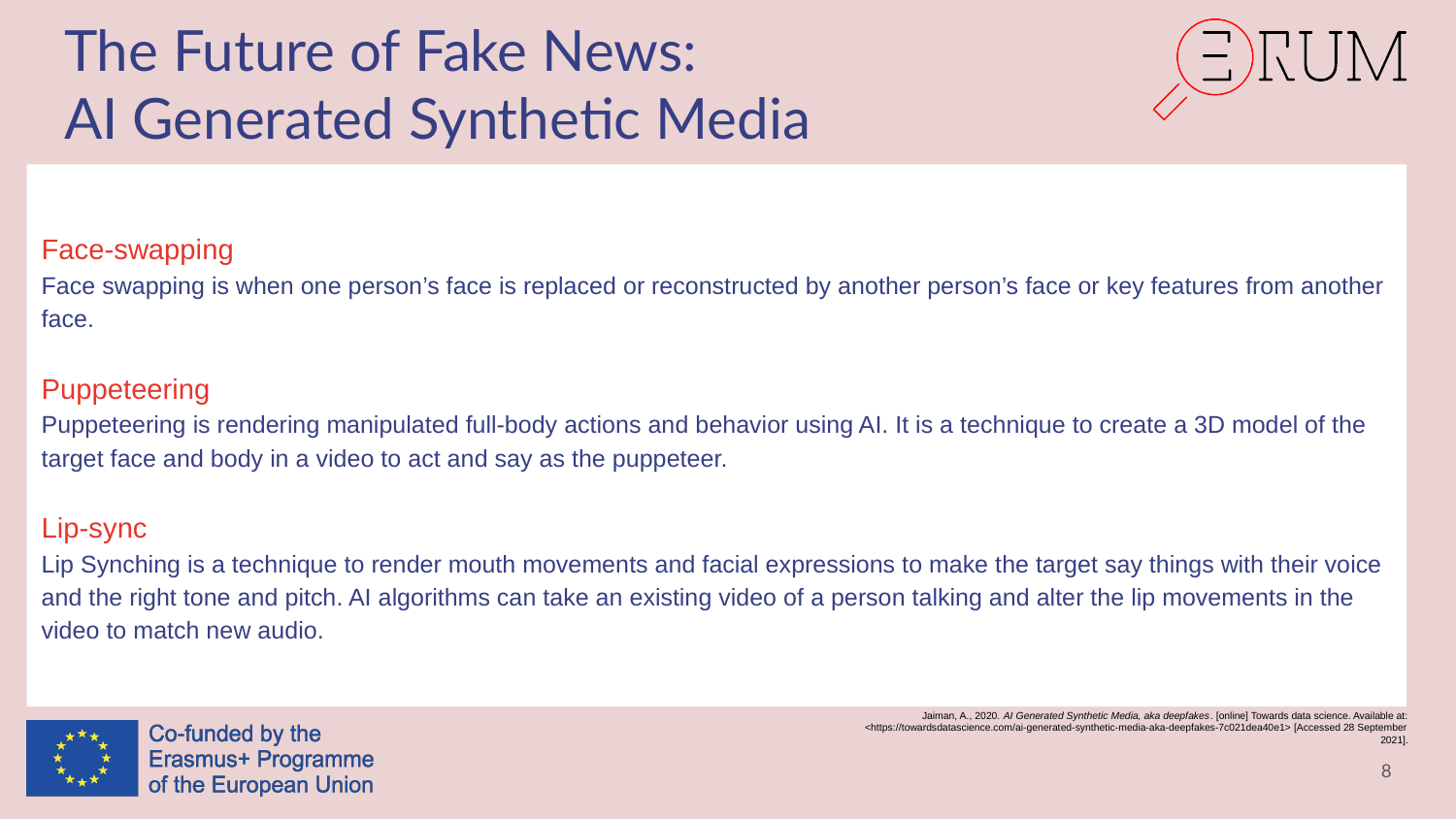

# The Future of Fake News:
AI Generated Synthetic Media
Face-swapping
Face swapping is when one person’s face is replaced or reconstructed by another person’s face or key features from another face.

Puppeteering
Puppeteering is rendering manipulated full-body actions and behavior using AI. It is a technique to create a 3D model of the target face and body in a video to act and say as the puppeteer.

Lip-sync
Lip Synching is a technique to render mouth movements and facial expressions to make the target say things with their voice and the right tone and pitch. AI algorithms can take an existing video of a person talking and alter the lip movements in the video to match new audio.
Jaiman, A., 2020. AI Generated Synthetic Media, aka deepfakes. [online] Towards data science. Available at: <https://towardsdatascience.com/ai-generated-synthetic-media-aka-deepfakes-7c021dea40e1> [Accessed 28 September 2021].
8